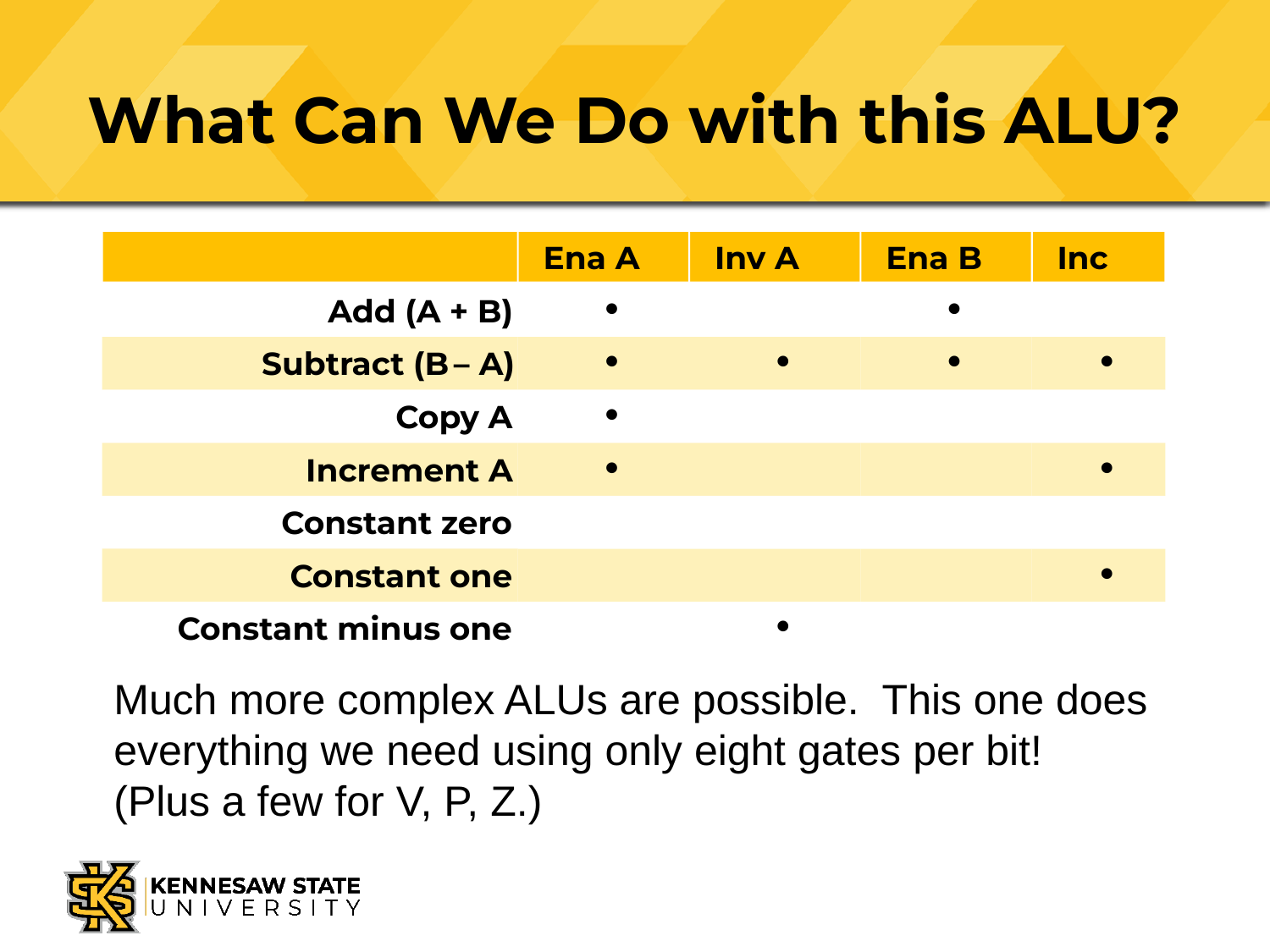

# What Can We Do with this ALU?

Ena
A
Inv
A
Ena
B
Inc

•
•
Add (A + B)

•
•
•
•
Subtract (B
–
A)

•
Copy A

•
•
Increment A

Constant zero

•
Constant one

•
Constant minus one

Much more complex ALUs are possible.  This one does everything we need using only eight gates per bit!  (Plus a few for V, P, Z.)